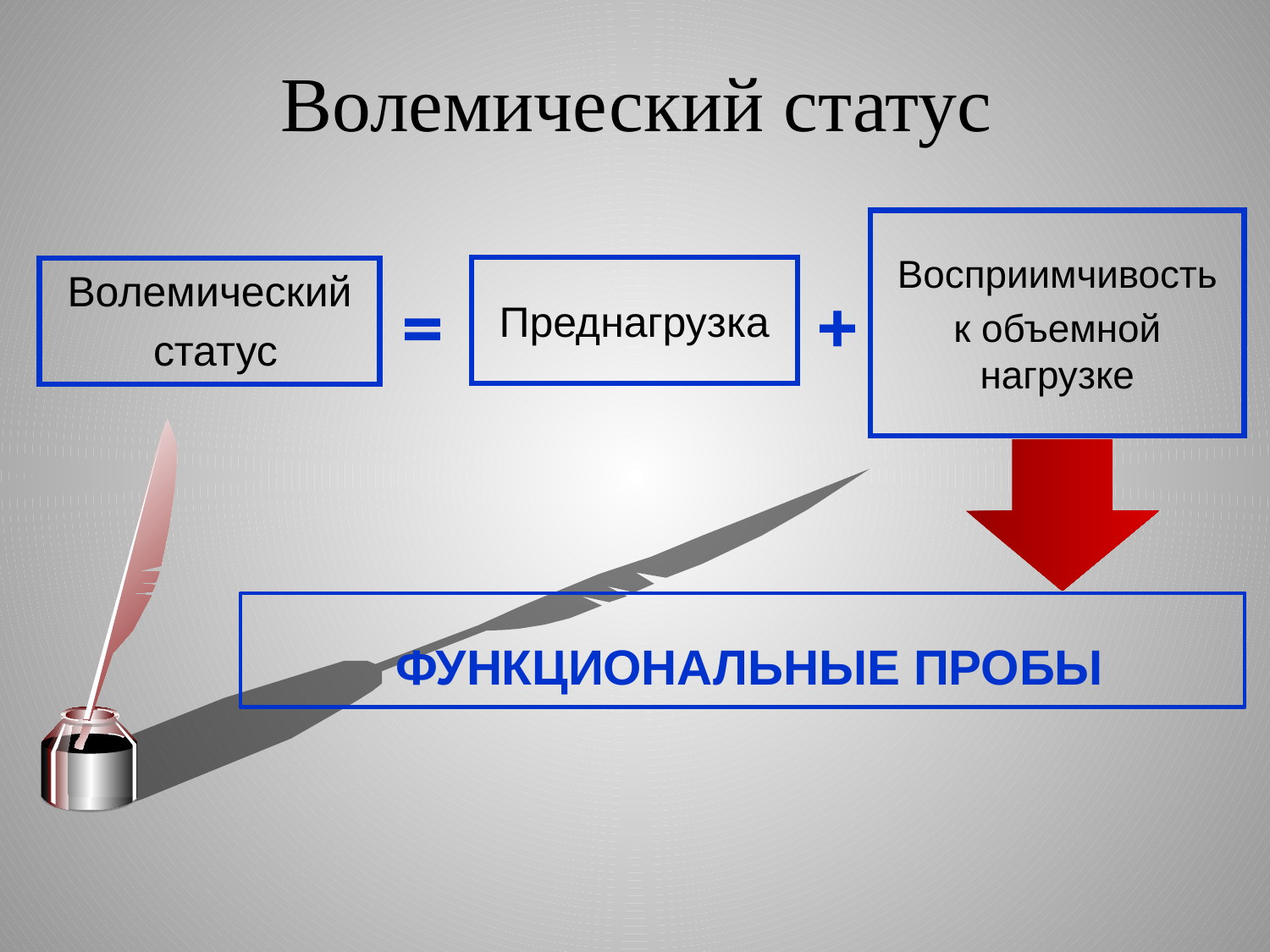

# Волемический статус

Восприимчивость
к объемной нагрузке
+
Преднагрузка
=
Волемический
 статус

 ФУНКЦИОНАЛЬНЫЕ ПРОБЫ